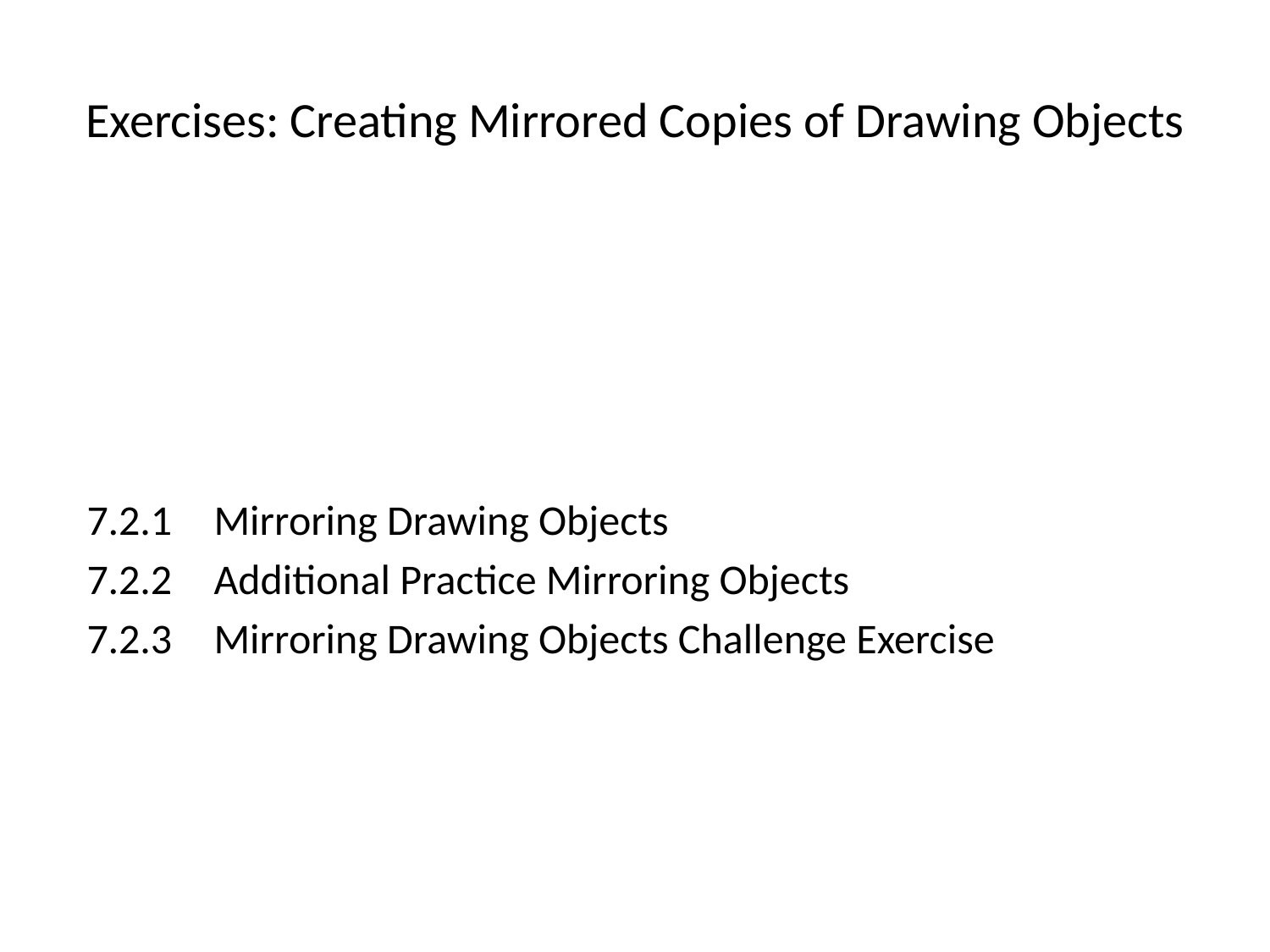

# Exercises: Creating Mirrored Copies of Drawing Objects
7.2.1	Mirroring Drawing Objects
7.2.2	Additional Practice Mirroring Objects
7.2.3	Mirroring Drawing Objects Challenge Exercise